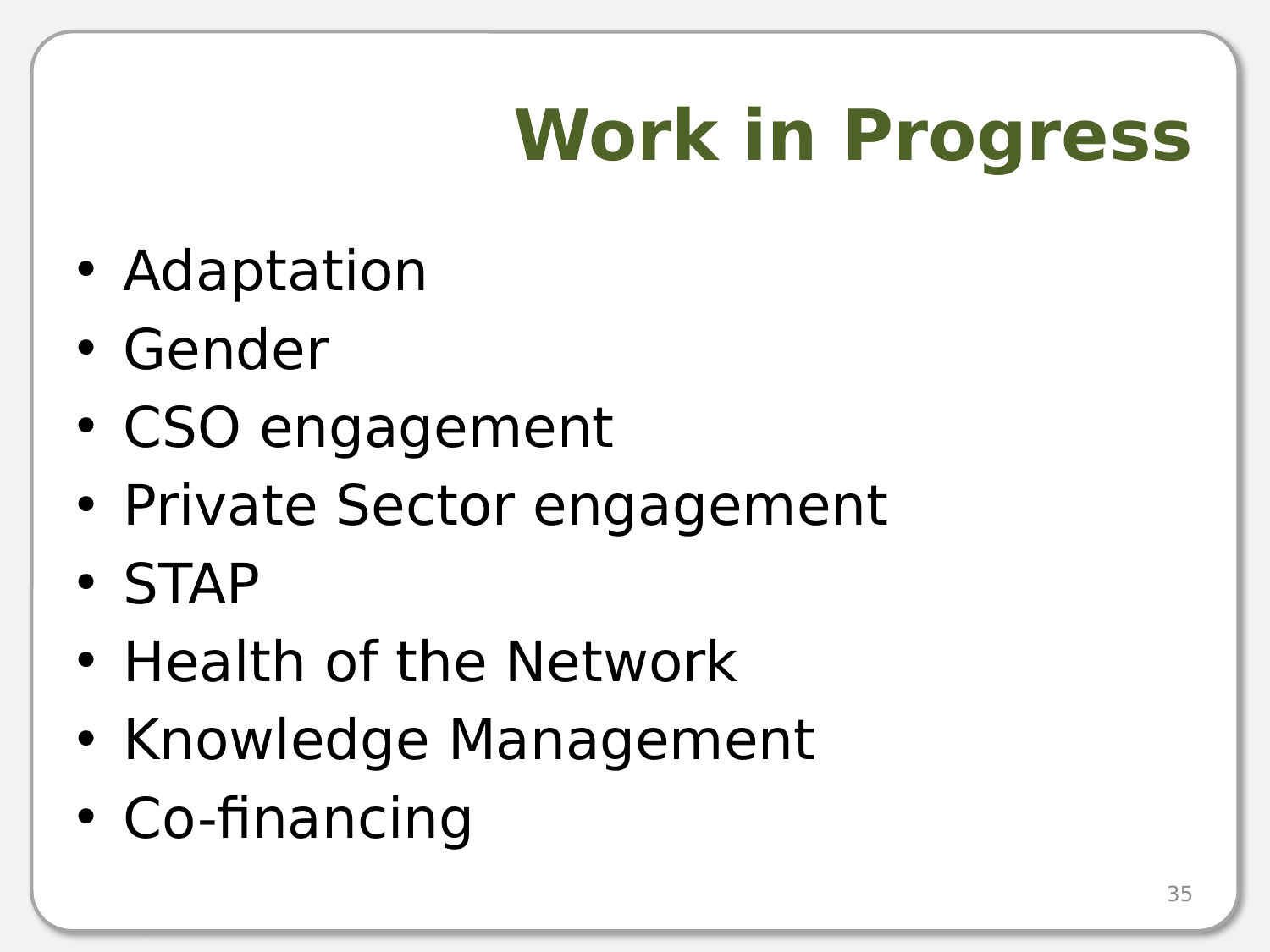

# Work in Progress
Adaptation
Gender
CSO engagement
Private Sector engagement
STAP
Health of the Network
Knowledge Management
Co-financing

35